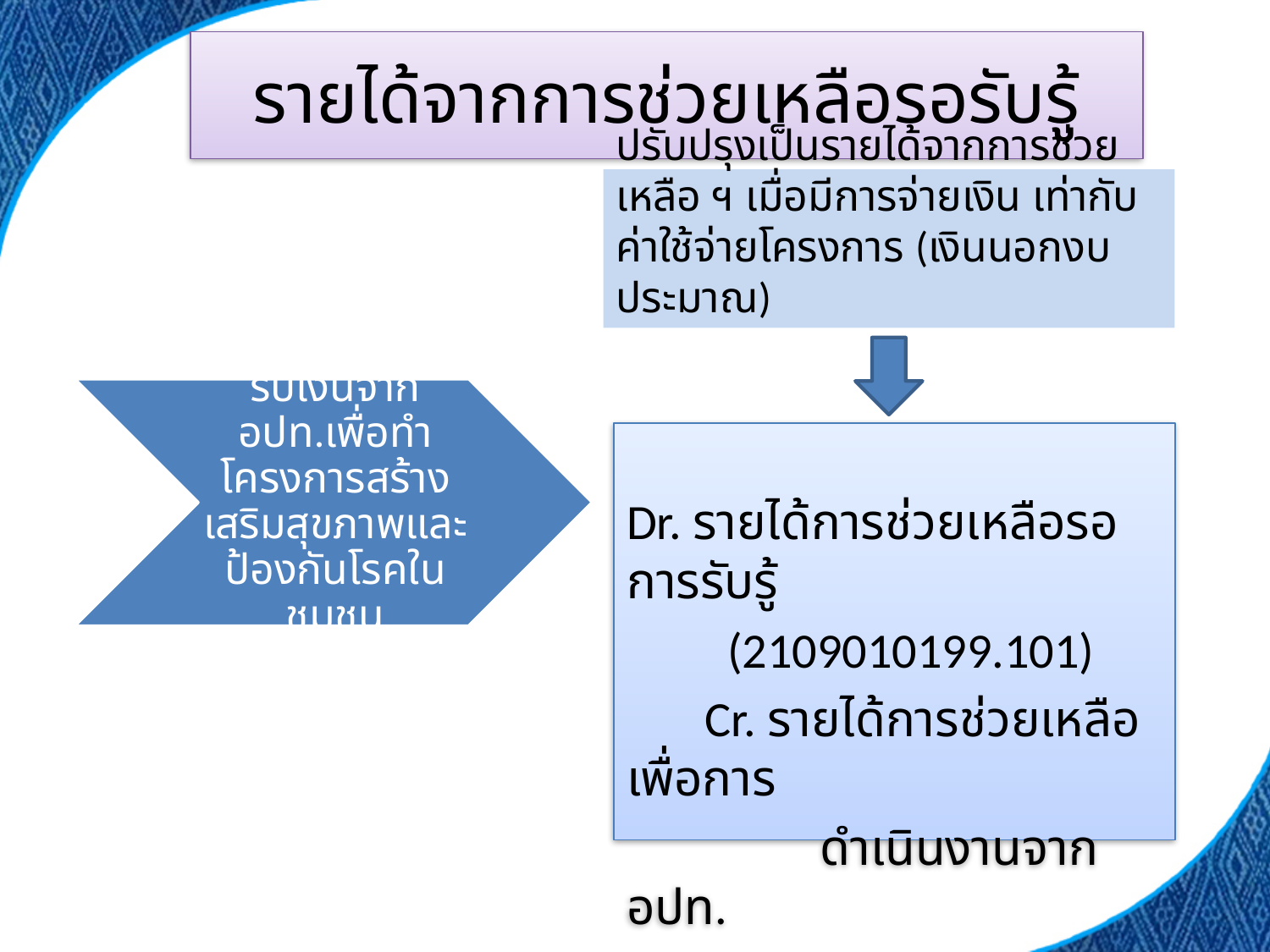

# รายได้จากการช่วยเหลือรอรับรู้
ปรับปรุงเป็นรายได้จากการช่วยเหลือ ฯ เมื่อมีการจ่ายเงิน เท่ากับ ค่าใช้จ่ายโครงการ (เงินนอกงบประมาณ)
รับเงินจาก อปท.เพื่อทำโครงการสร้างเสริมสุขภาพและป้องกันโรคในชุมชน

Dr. รายได้การช่วยเหลือรอการรับรู้
         (2109010199.101)
       Cr. รายได้การช่วยเหลือเพื่อการ
               ดำเนินงานจาก อปท.
               (4301020106.101)